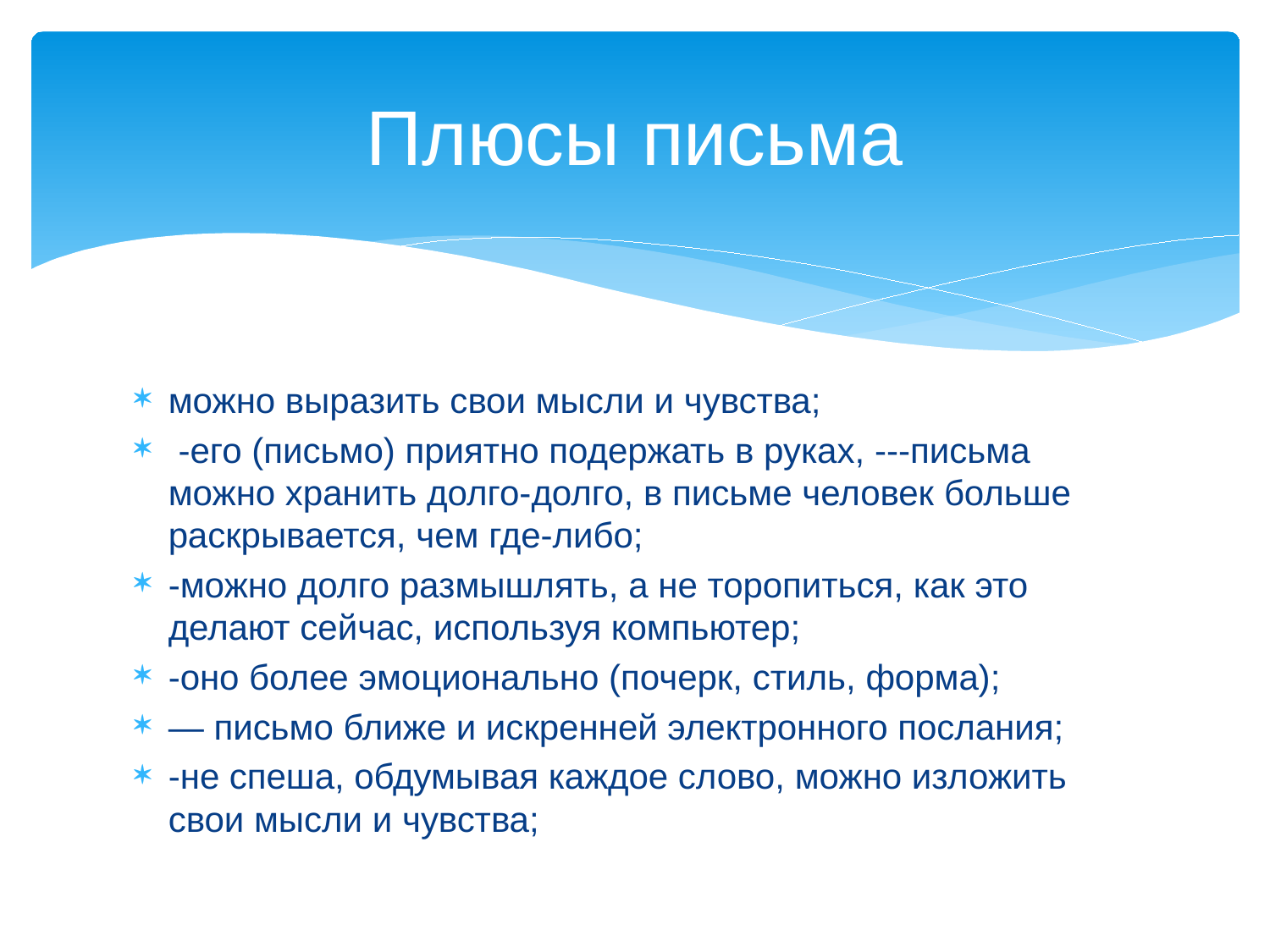

# Плюсы письма
можно выразить свои мысли и чувства;
 -его (письмо) приятно подержать в руках, ---письма можно хранить долго-долго, в письме человек больше раскрывается, чем где-либо;
-можно долго размышлять, а не торопиться, как это делают сейчас, используя компьютер;
-оно более эмоционально (почерк, стиль, форма);
— письмо ближе и искренней электронного послания;
-не спеша, обдумывая каждое слово, можно изложить свои мысли и чувства;